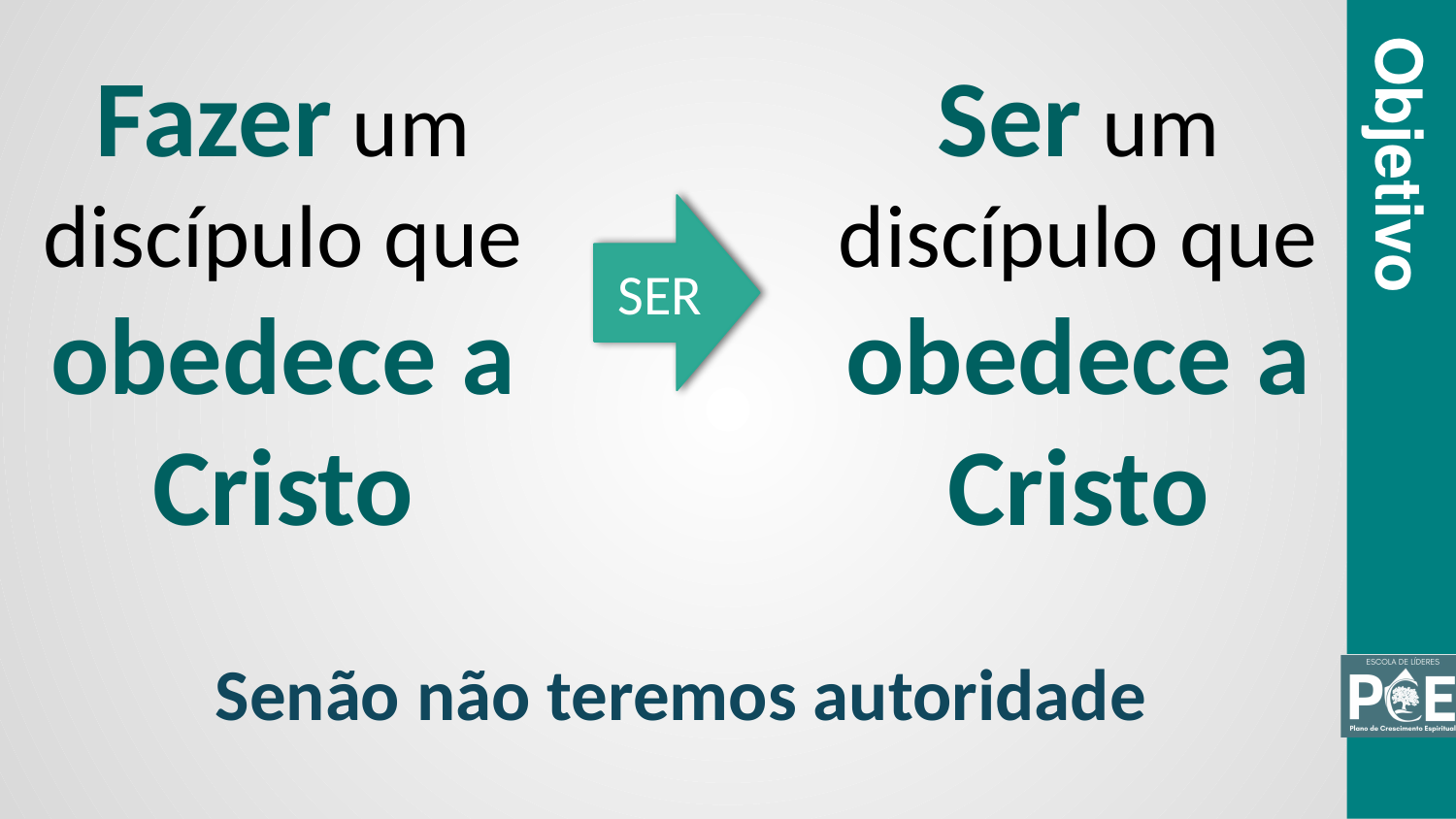

Fazer um discípulo que obedece a Cristo
Ser um discípulo que obedece a Cristo
Objetivo

SER
Senão não teremos autoridade